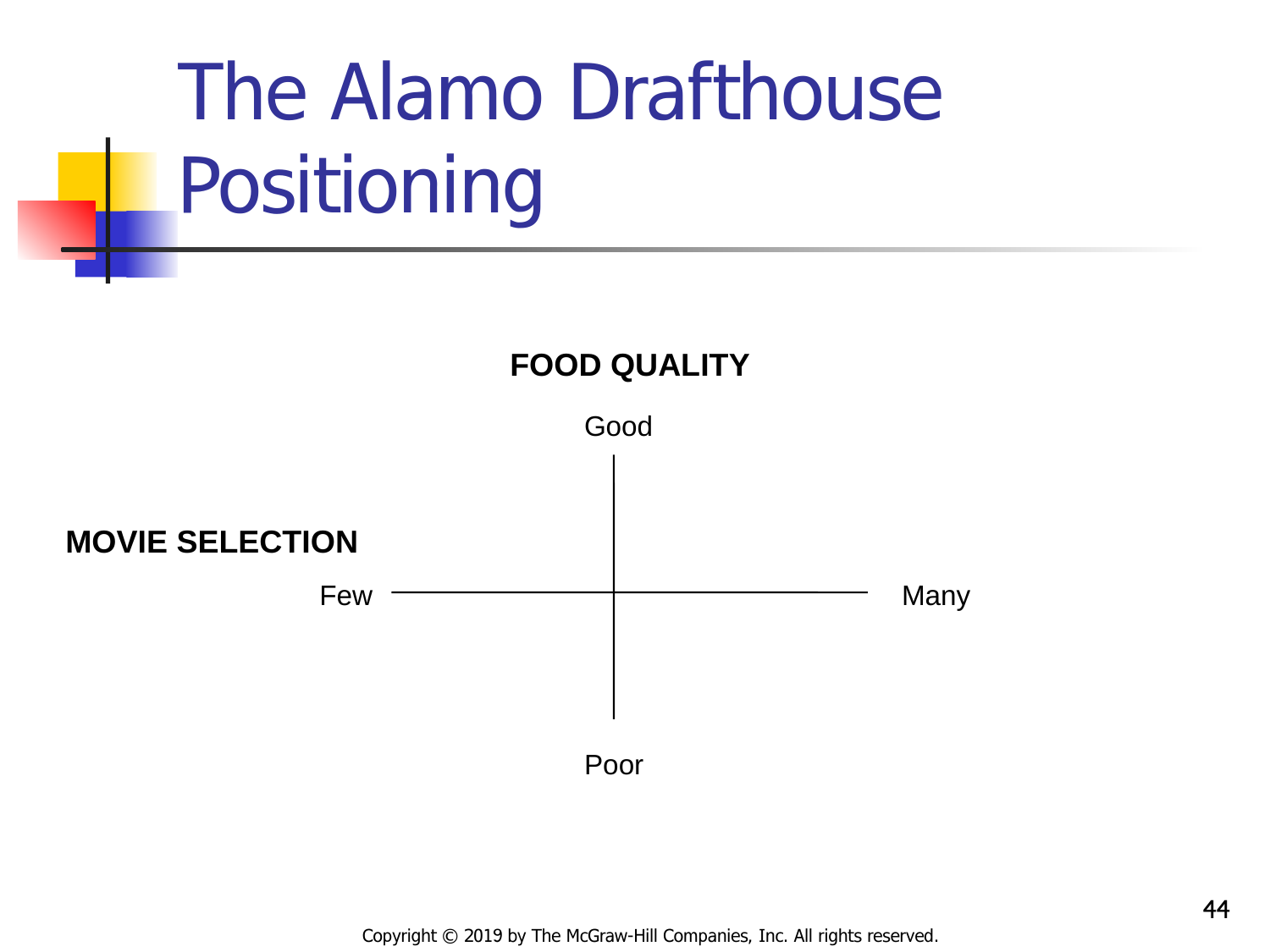

# The Alamo Drafthouse Positioning

FOOD QUALITY
Good

MOVIE SELECTION
Few
Many

Poor
44
Copyright © 2019 by The McGraw-Hill Companies, Inc. All rights reserved.